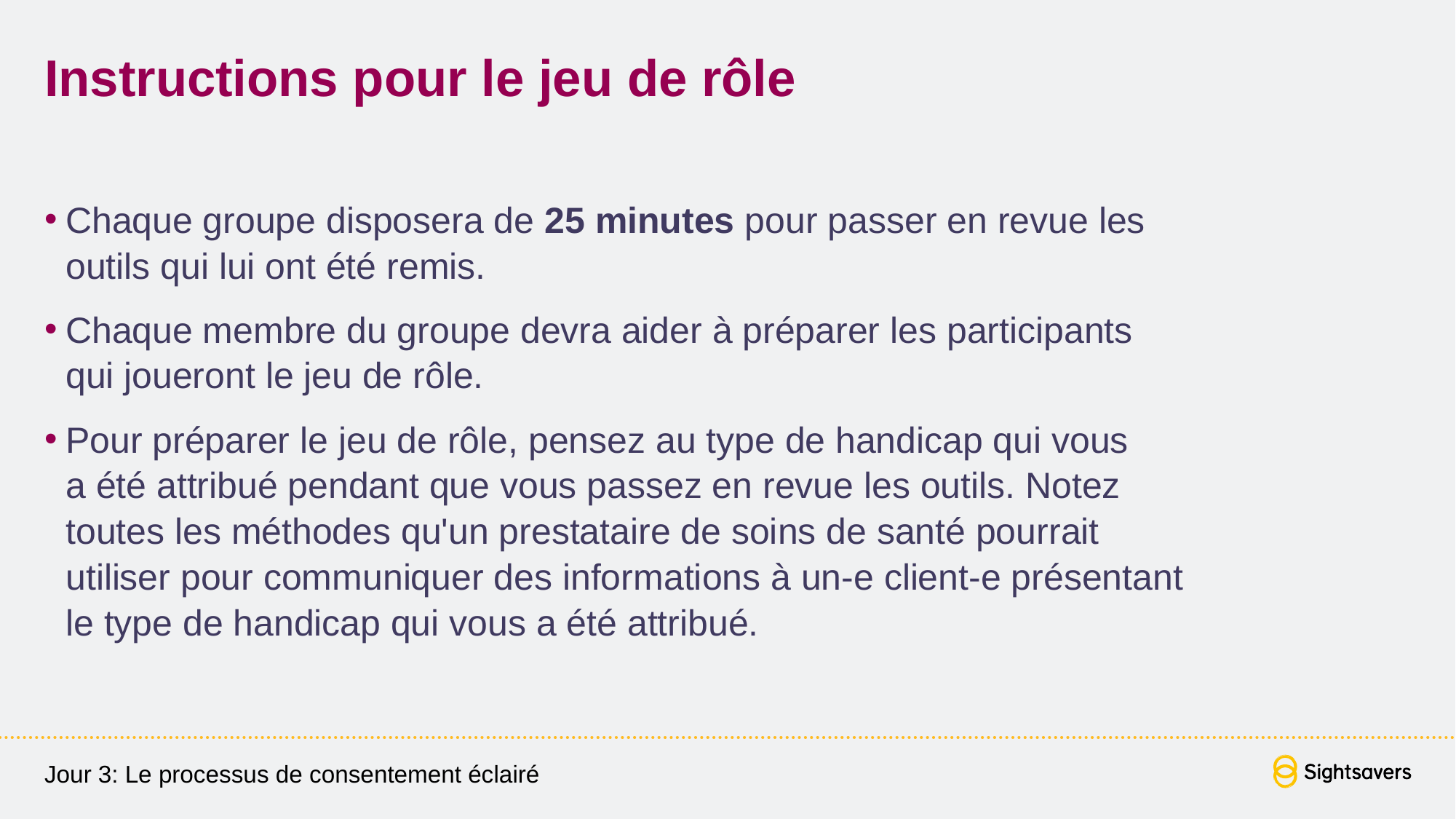

# Instructions pour le jeu de rôle
Chaque groupe disposera de 25 minutes pour passer en revue les
outils qui lui ont été remis.
Chaque membre du groupe devra aider à préparer les participants
qui joueront le jeu de rôle.
Pour préparer le jeu de rôle, pensez au type de handicap qui vous
a été attribué pendant que vous passez en revue les outils. Notez
toutes les méthodes qu'un prestataire de soins de santé pourrait
utiliser pour communiquer des informations à un-e client-e présentant
le type de handicap qui vous a été attribué.

Jour 3: Le processus de consentement éclairé